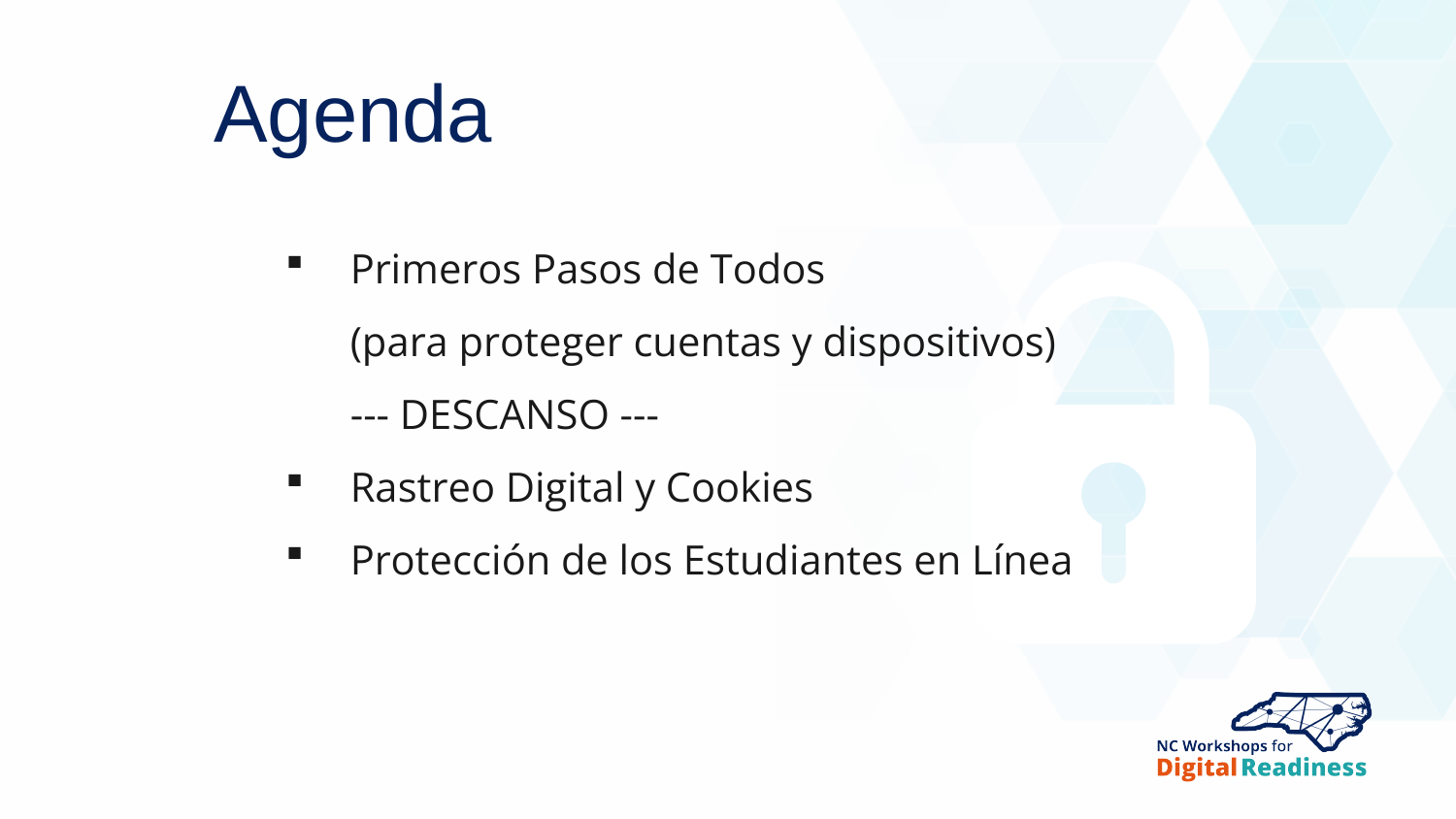

Agenda
Primeros Pasos de Todos
(para proteger cuentas y dispositivos)
--- DESCANSO ---
Rastreo Digital y Cookies
Protección de los Estudiantes en Línea